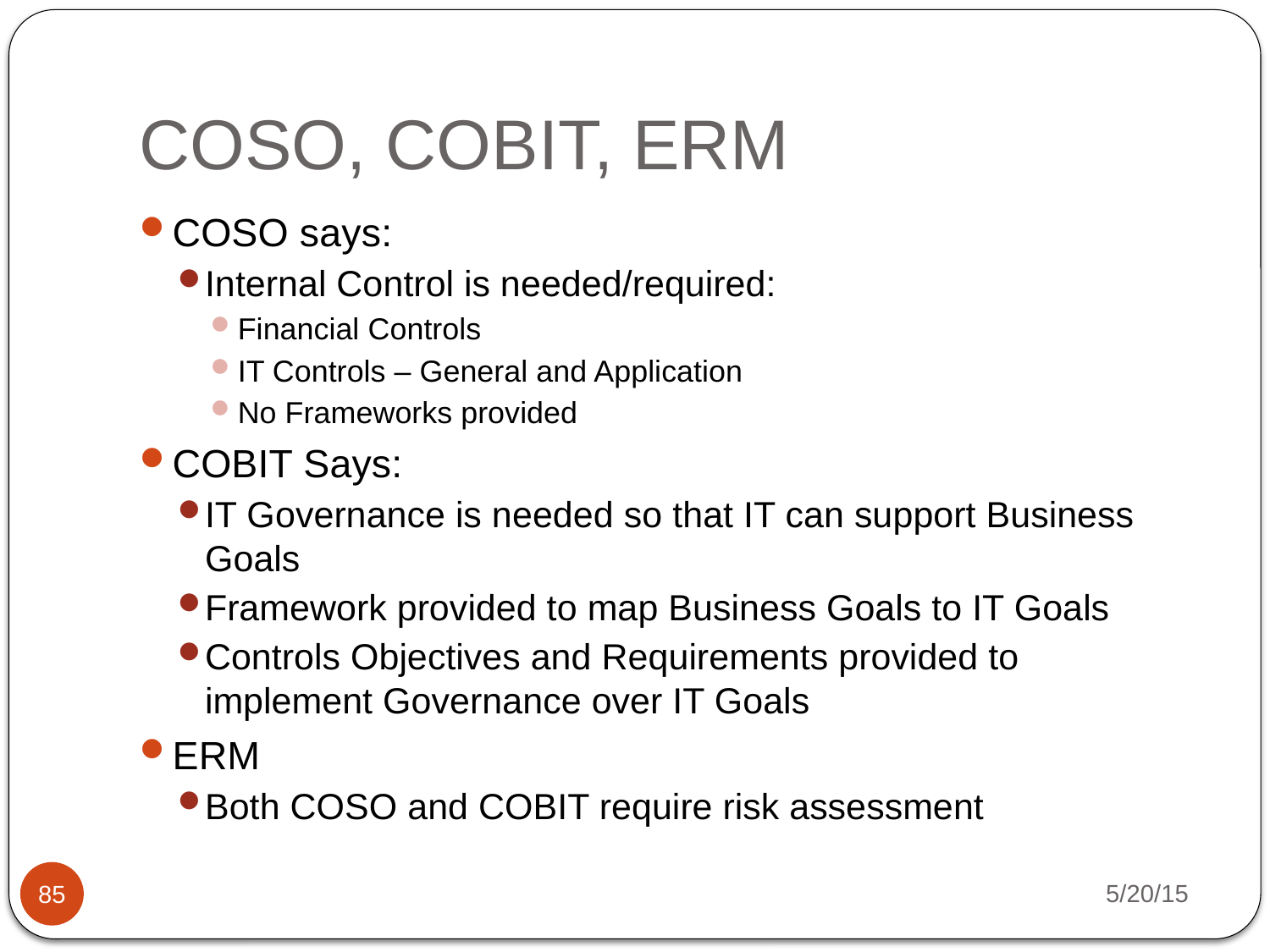

# COSO, COBIT, ERM
COSO says:
Internal Control is needed/required:
Financial Controls
IT Controls – General and Application
No Frameworks provided
COBIT Says:
IT Governance is needed so that IT can support Business Goals
Framework provided to map Business Goals to IT Goals
Controls Objectives and Requirements provided to implement Governance over IT Goals
ERM
Both COSO and COBIT require risk assessment

5/20/15
85